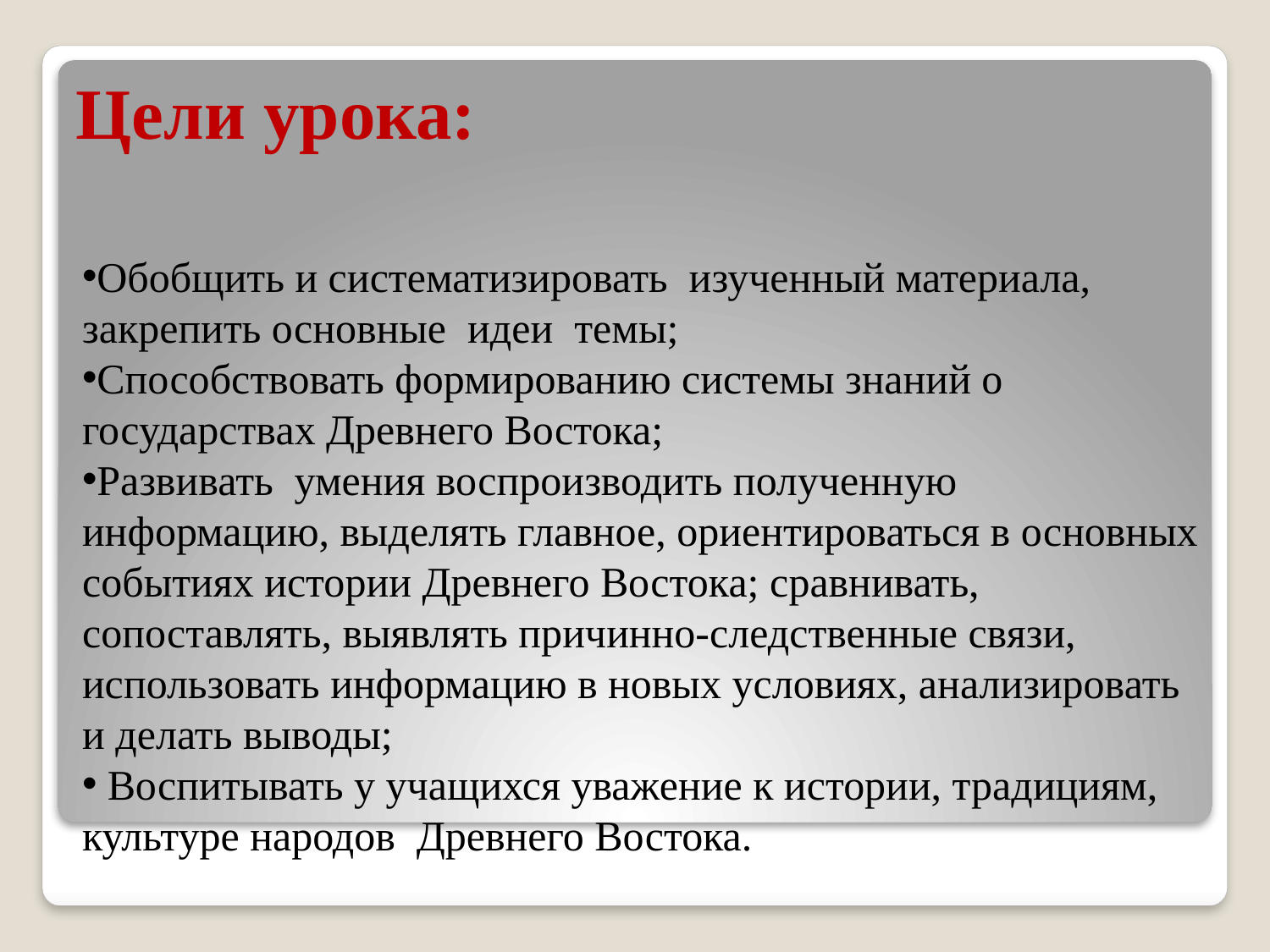

# Цели урока:
Обобщить и систематизировать  изученный материала, закрепить основные  идеи  темы;
Способствовать формированию системы знаний о государствах Древнего Востока;
Развивать  умения воспроизводить полученную информацию, выделять главное, ориентироваться в основных событиях истории Древнего Востока; сравнивать, сопоставлять, выявлять причинно-следственные связи, использовать информацию в новых условиях, анализировать и делать выводы;
 Воспитывать у учащихся уважение к истории, традициям, культуре народов  Древнего Востока.